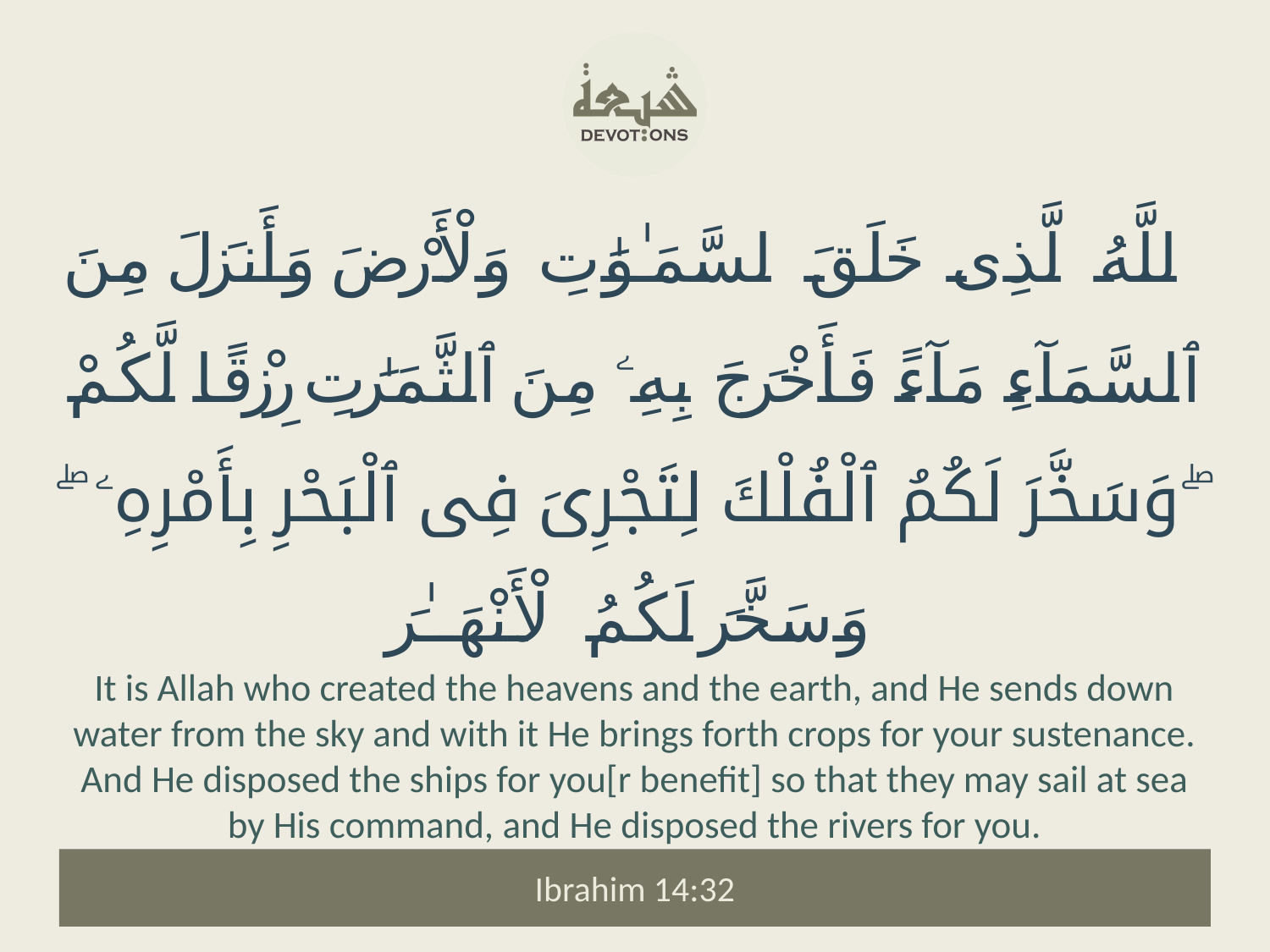

ٱللَّهُ ٱلَّذِى خَلَقَ ٱلسَّمَـٰوَٰتِ وَٱلْأَرْضَ وَأَنزَلَ مِنَ ٱلسَّمَآءِ مَآءً فَأَخْرَجَ بِهِۦ مِنَ ٱلثَّمَرَٰتِ رِزْقًا لَّكُمْ ۖ وَسَخَّرَ لَكُمُ ٱلْفُلْكَ لِتَجْرِىَ فِى ٱلْبَحْرِ بِأَمْرِهِۦ ۖ وَسَخَّرَ لَكُمُ ٱلْأَنْهَـٰرَ
It is Allah who created the heavens and the earth, and He sends down water from the sky and with it He brings forth crops for your sustenance. And He disposed the ships for you[r benefit] so that they may sail at sea by His command, and He disposed the rivers for you.
Ibrahim 14:32